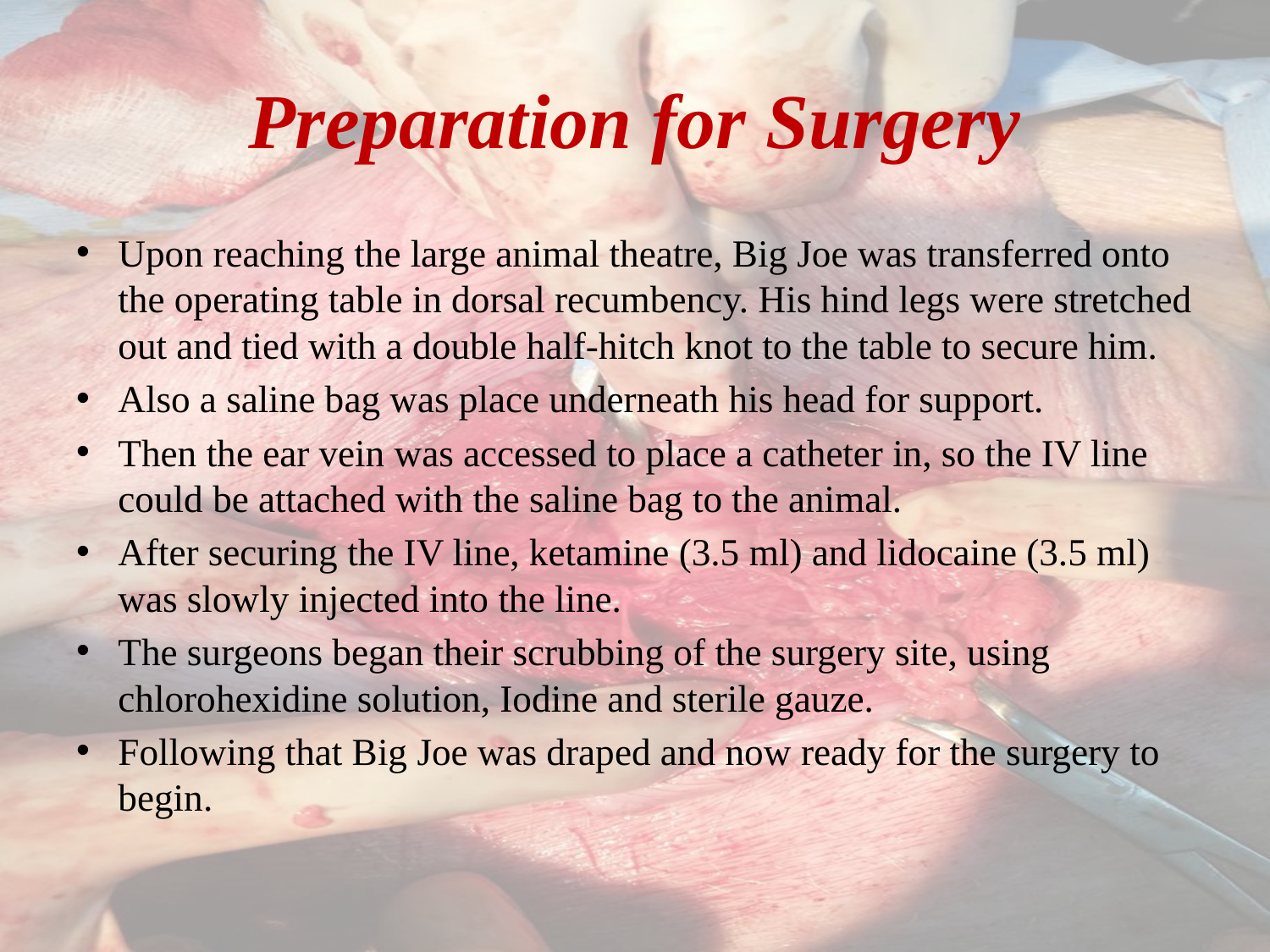

# Preparation for Surgery
Upon reaching the large animal theatre, Big Joe was transferred onto the operating table in dorsal recumbency. His hind legs were stretched out and tied with a double half-hitch knot to the table to secure him.
Also a saline bag was place underneath his head for support.
Then the ear vein was accessed to place a catheter in, so the IV line could be attached with the saline bag to the animal.
After securing the IV line, ketamine (3.5 ml) and lidocaine (3.5 ml) was slowly injected into the line.
The surgeons began their scrubbing of the surgery site, using chlorohexidine solution, Iodine and sterile gauze.
Following that Big Joe was draped and now ready for the surgery to begin.